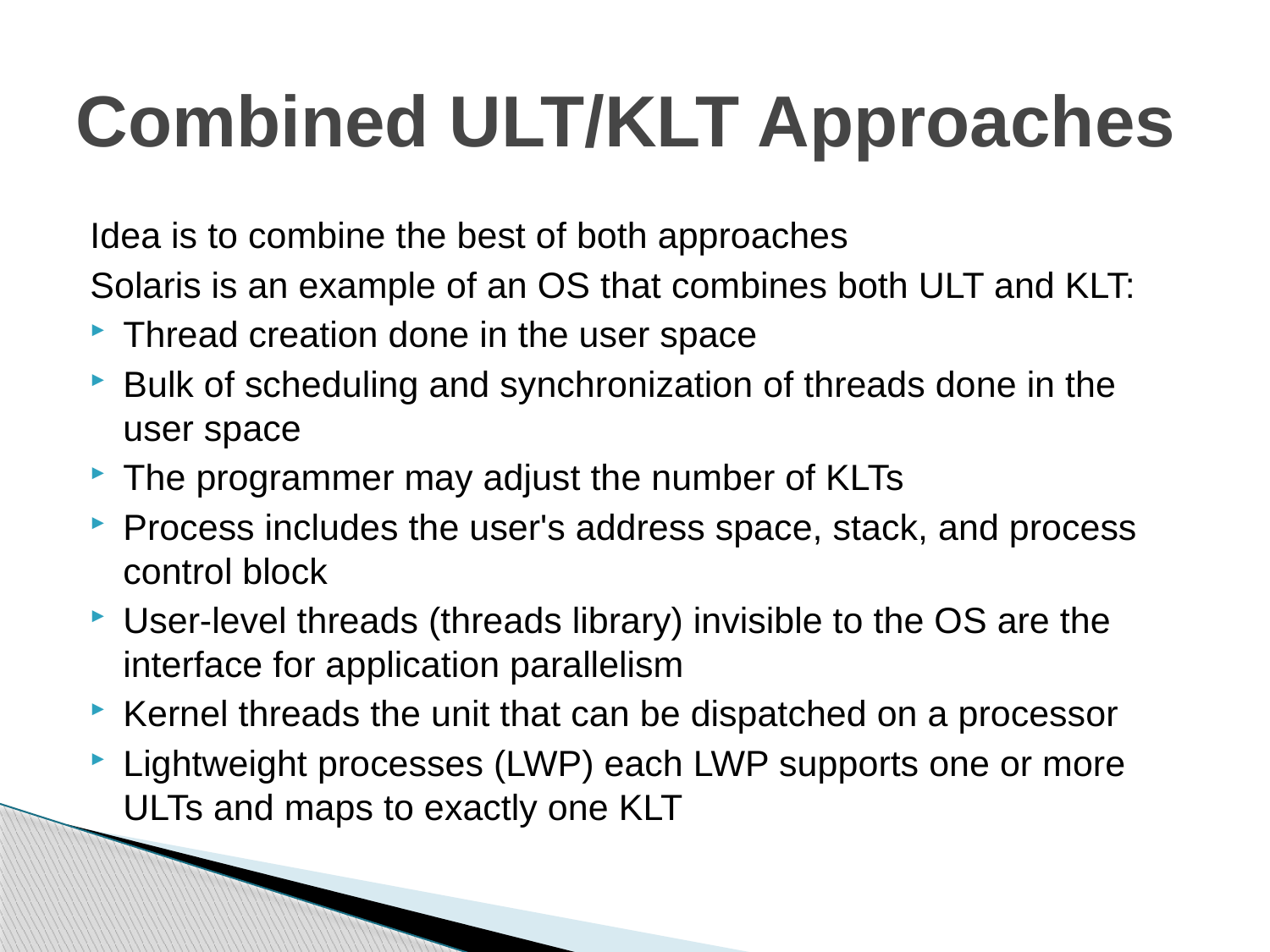

# Combined ULT/KLT Approaches
Idea is to combine the best of both approaches
Solaris is an example of an OS that combines both ULT and KLT:
Thread creation done in the user space
Bulk of scheduling and synchronization of threads done in the user space
The programmer may adjust the number of KLTs
Process includes the user's address space, stack, and process control block
User-level threads (threads library) invisible to the OS are the interface for application parallelism
Kernel threads the unit that can be dispatched on a processor
Lightweight processes (LWP) each LWP supports one or more ULTs and maps to exactly one KLT